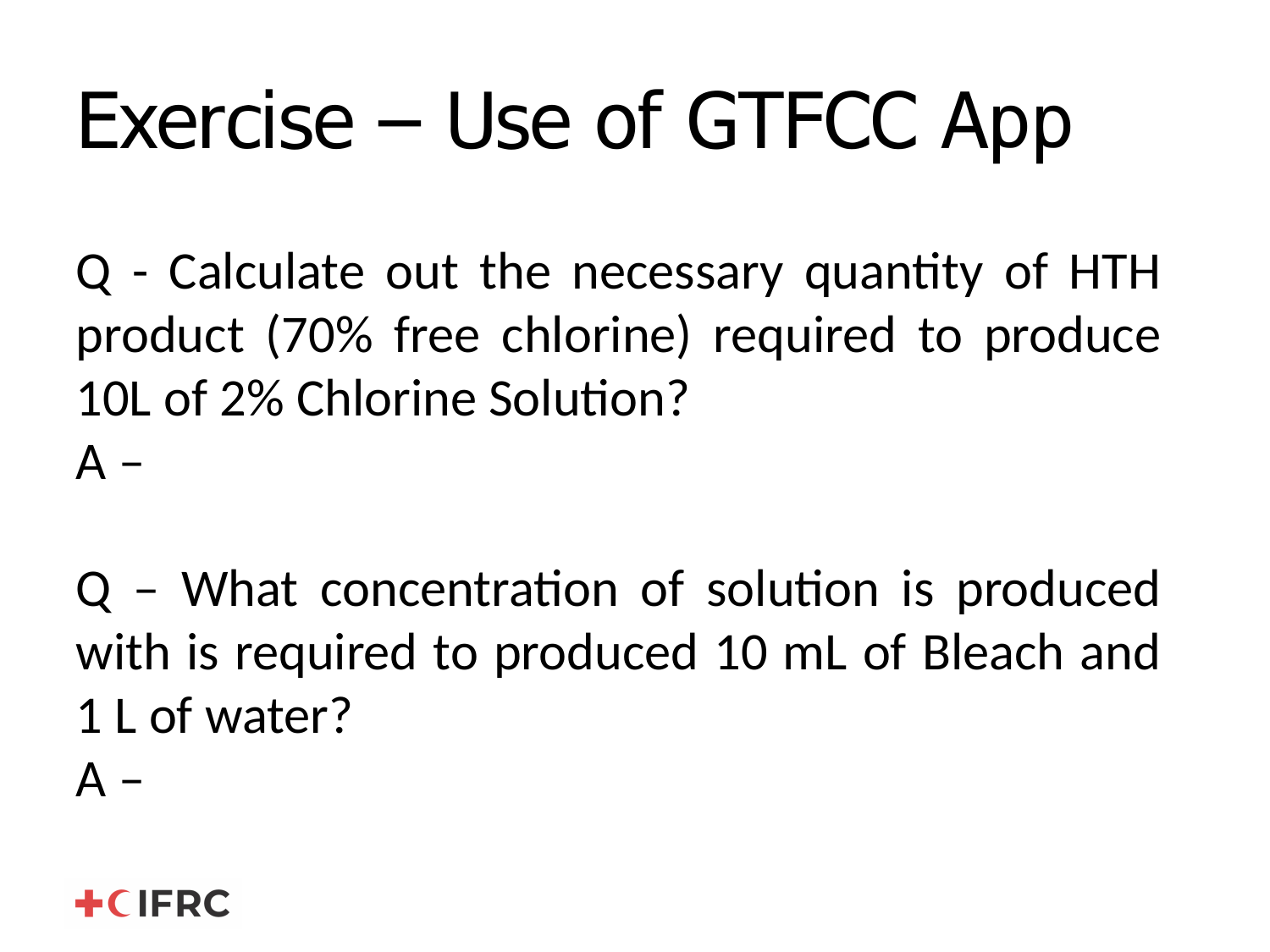

# Exercise – Use of GTFCC App
Q - Calculate out the necessary quantity of HTH product (70% free chlorine) required to produce 10L of 2% Chlorine Solution?
A –

Q – What concentration of solution is produced with is required to produced 10 mL of Bleach and 1 L of water?
A –